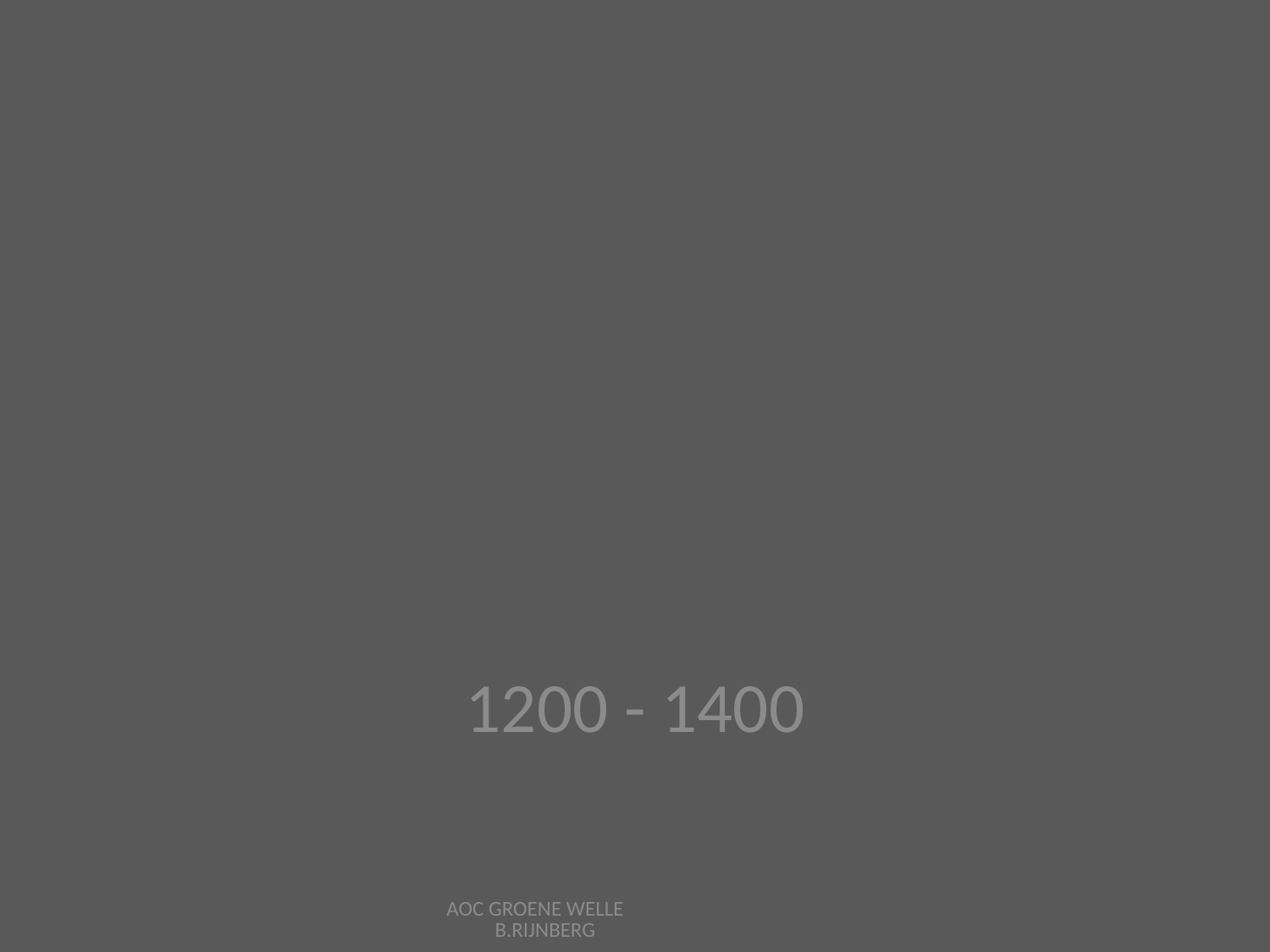

1200 - 1400
AOC GROENE WELLE                                                  B.RIJNBERG